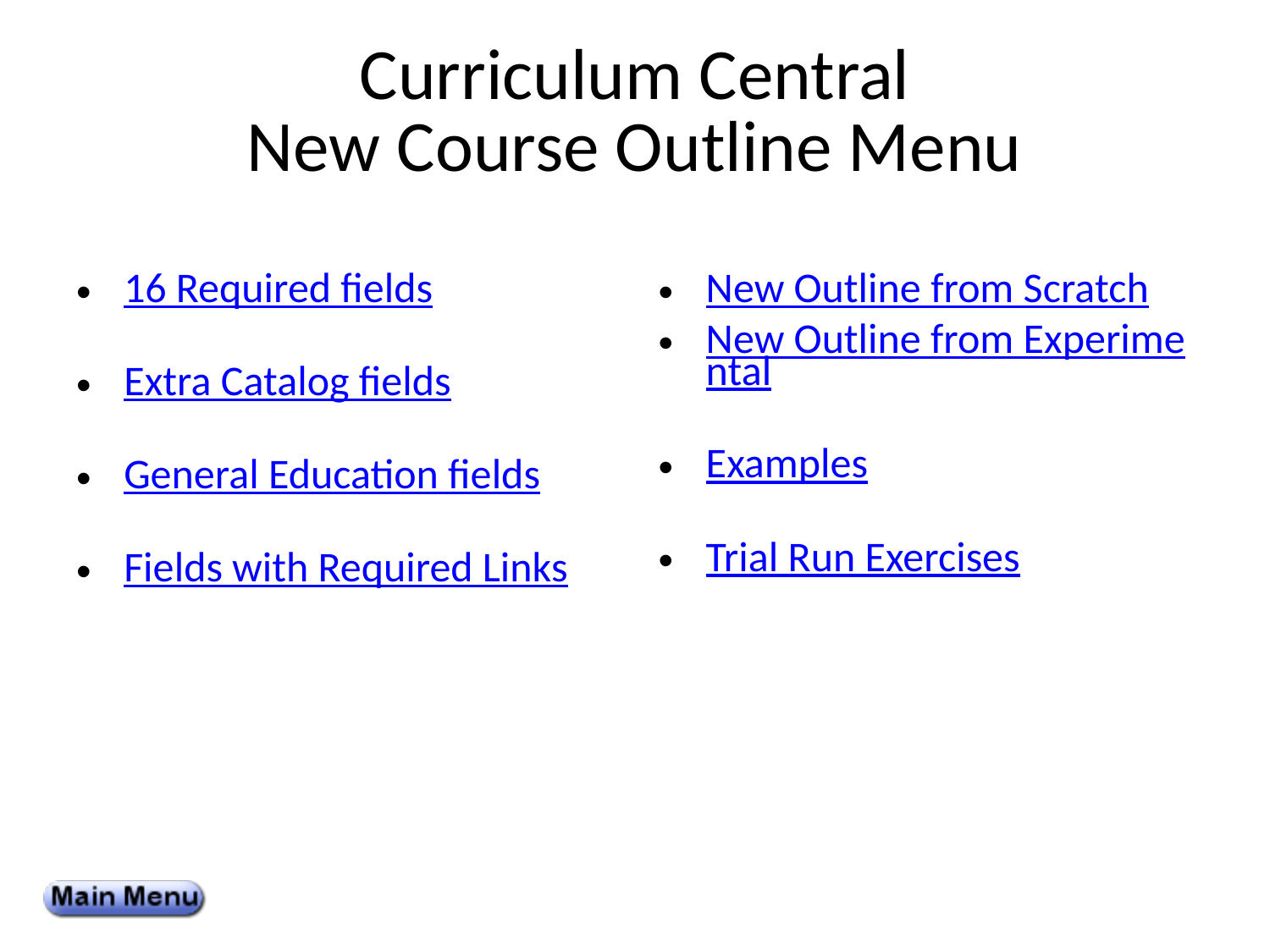

# Curriculum Central New Course Outline Menu
16 Required fields
Extra Catalog fields
General Education fields
Fields with Required Links
New Outline from Scratch
New Outline from Experimental
Examples
Trial Run Exercises